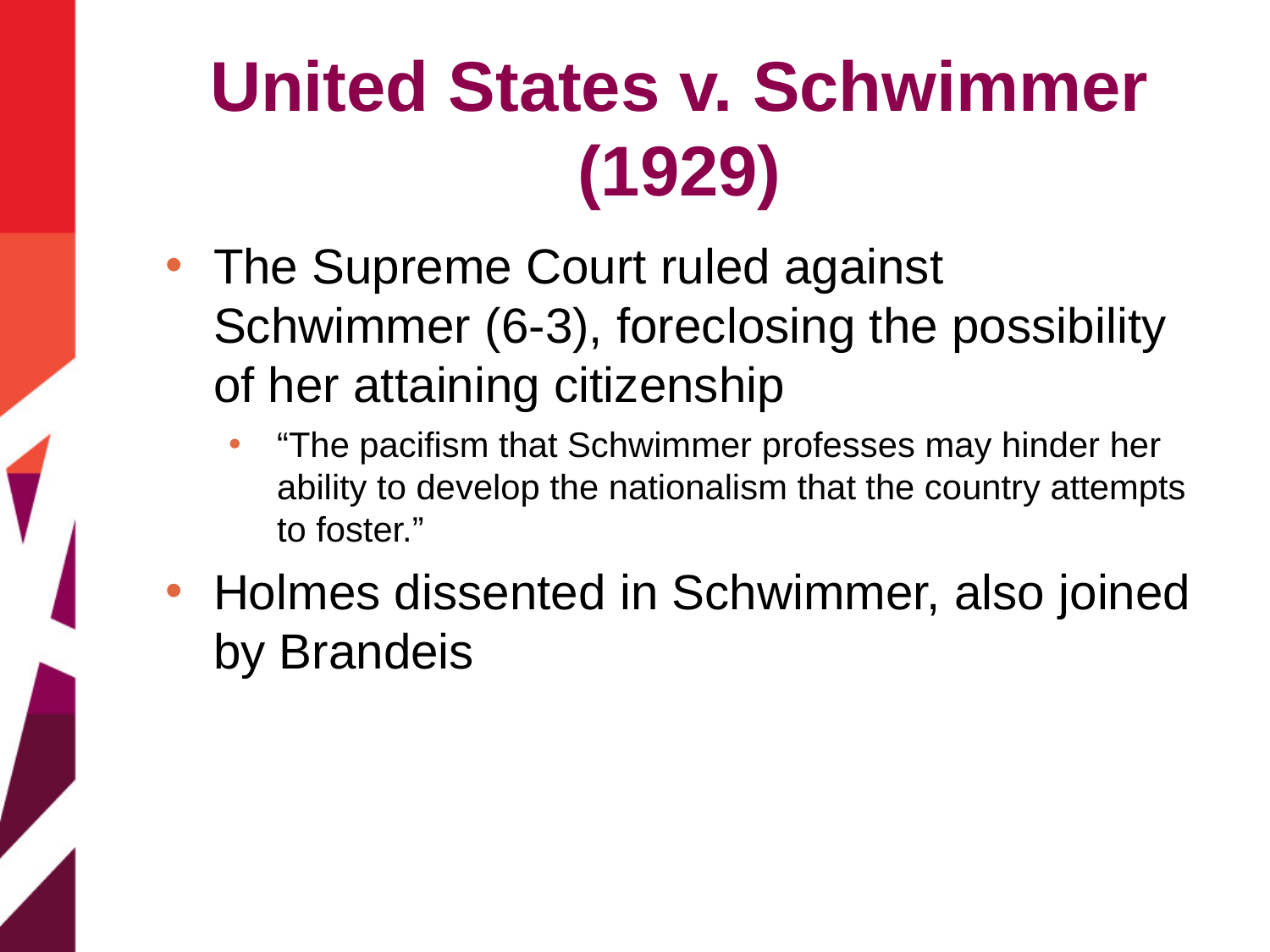

# United States v. Schwimmer (1929)
The Supreme Court ruled against Schwimmer (6-3), foreclosing the possibility of her attaining citizenship
“The pacifism that Schwimmer professes may hinder her ability to develop the nationalism that the country attempts to foster.”
Holmes dissented in Schwimmer, also joined by Brandeis